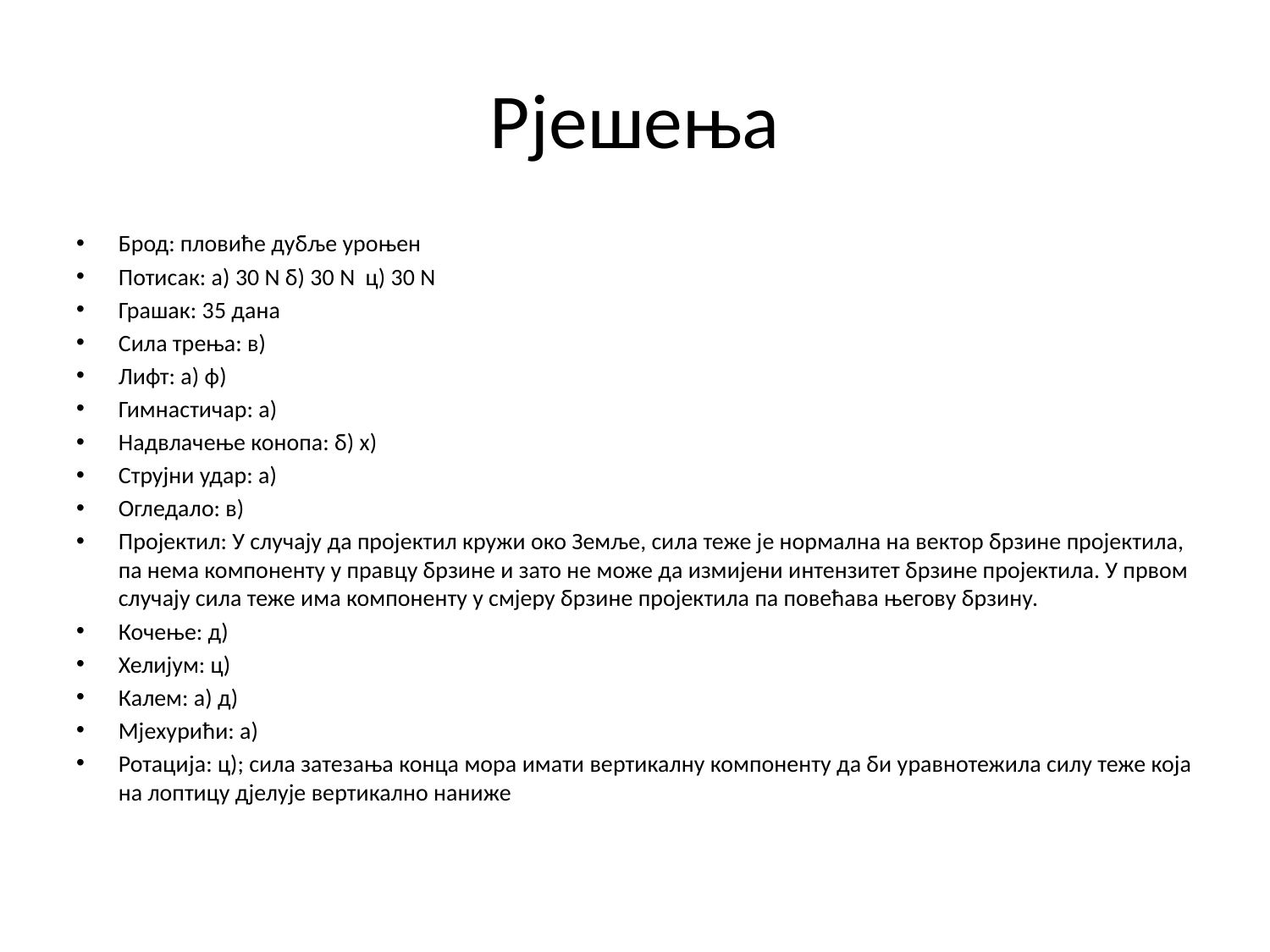

# Рјешења
Брод: пловиће дубље уроњен
Потисак: а) 30 N б) 30 N  ц) 30 N
Грашак: 35 дана
Сила трења: в)
Лифт: а) ф)
Гимнастичар: а)
Надвлачење конопа: б) х)
Струјни удар: а)
Огледало: в)
Пројектил: У случају да пројектил кружи око Земље, сила теже је нормална на вектор брзине пројектила, па нема компоненту у правцу брзине и зато не може да измијени интензитет брзине пројектила. У првом случају сила теже има компоненту у смјеру брзине пројектила па повећава његову брзину.
Кочење: д)
Хелијум: ц)
Калем: а) д)
Мјехурићи: а)
Ротација: ц); сила затезања конца мора имати вертикалну компоненту да би уравнотежила силу теже која на лоптицу дјелује вертикално наниже